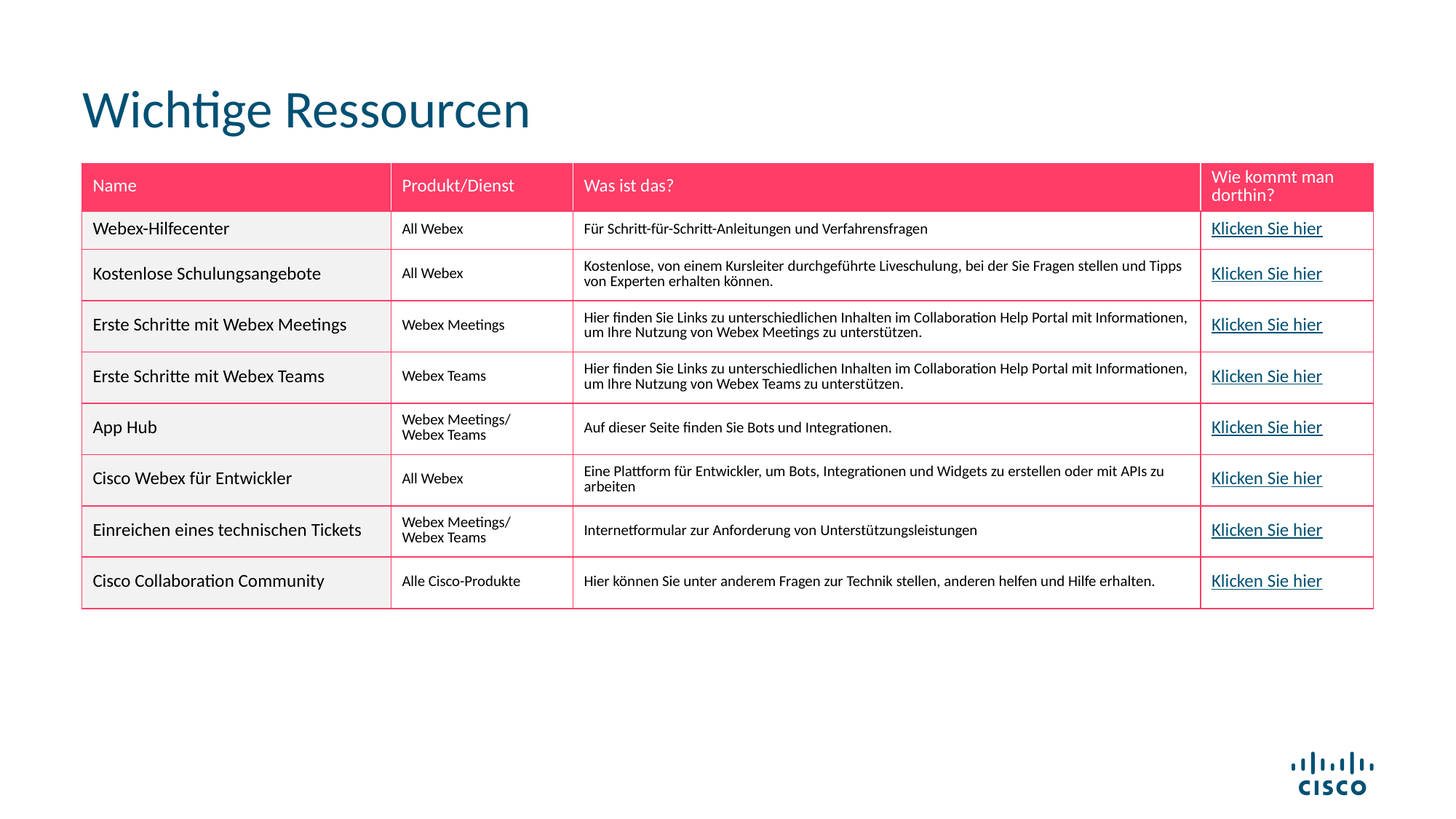

Wichtige Ressourcen
| Name | Produkt/Dienst | Was ist das? | Wie kommt man dorthin? |
| --- | --- | --- | --- |
| Webex-Hilfecenter | All Webex | Für Schritt-für-Schritt-Anleitungen und Verfahrensfragen | Klicken Sie hier |
| Kostenlose Schulungsangebote | All Webex | Kostenlose, von einem Kursleiter durchgeführte Liveschulung, bei der Sie Fragen stellen und Tipps von Experten erhalten können. | Klicken Sie hier |
| Erste Schritte mit Webex Meetings | Webex Meetings | Hier finden Sie Links zu unterschiedlichen Inhalten im Collaboration Help Portal mit Informationen, um Ihre Nutzung von Webex Meetings zu unterstützen. | Klicken Sie hier |
| Erste Schritte mit Webex Teams | Webex Teams | Hier finden Sie Links zu unterschiedlichen Inhalten im Collaboration Help Portal mit Informationen, um Ihre Nutzung von Webex Teams zu unterstützen. | Klicken Sie hier |
| App Hub | Webex Meetings/ Webex Teams | Auf dieser Seite finden Sie Bots und Integrationen. | Klicken Sie hier |
| Cisco Webex für Entwickler | All Webex | Eine Plattform für Entwickler, um Bots, Integrationen und Widgets zu erstellen oder mit APIs zu arbeiten | Klicken Sie hier |
| Einreichen eines technischen Tickets | Webex Meetings/ Webex Teams | Internetformular zur Anforderung von Unterstützungsleistungen | Klicken Sie hier |
| Cisco Collaboration Community | Alle Cisco-Produkte | Hier können Sie unter anderem Fragen zur Technik stellen, anderen helfen und Hilfe erhalten. | Klicken Sie hier |